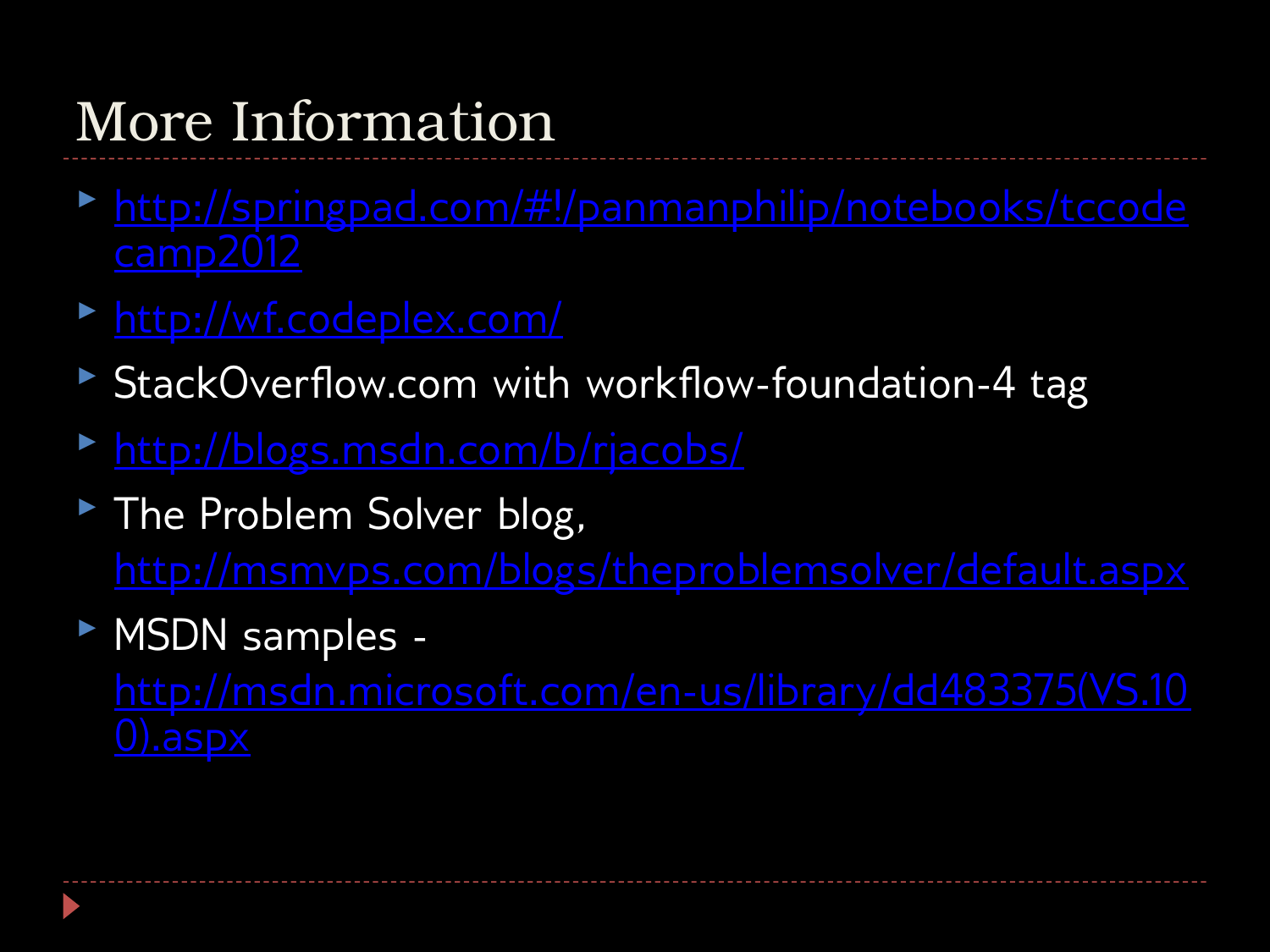

# More Information
http://springpad.com/#!/panmanphilip/notebooks/tccodecamp2012
http://wf.codeplex.com/
StackOverflow.com with workflow-foundation-4 tag
http://blogs.msdn.com/b/rjacobs/
The Problem Solver blog, http://msmvps.com/blogs/theproblemsolver/default.aspx
MSDN samples - http://msdn.microsoft.com/en-us/library/dd483375(VS.100).aspx